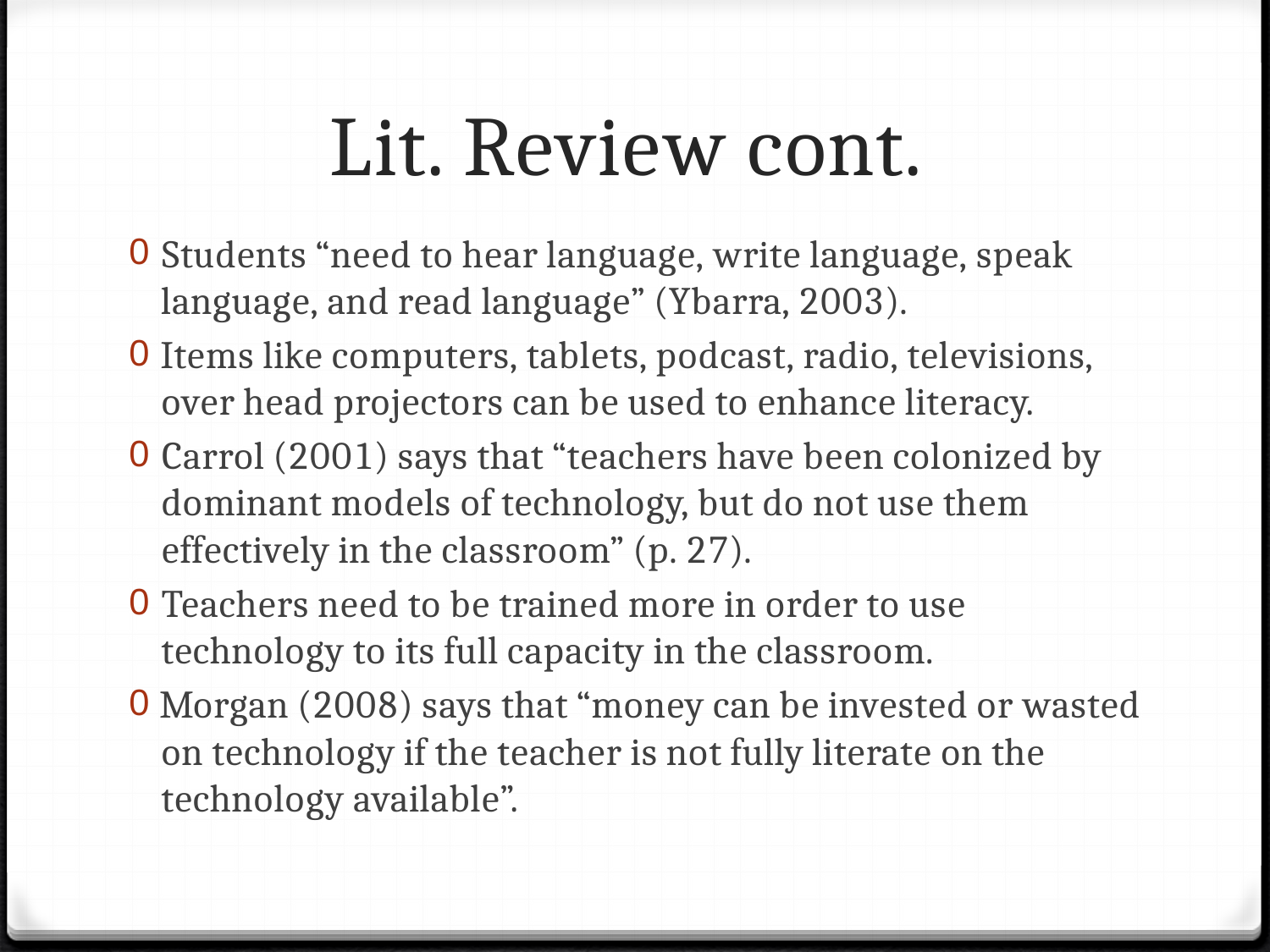

# Lit. Review cont.
Students “need to hear language, write language, speak language, and read language” (Ybarra, 2003).
Items like computers, tablets, podcast, radio, televisions, over head projectors can be used to enhance literacy.
Carrol (2001) says that “teachers have been colonized by dominant models of technology, but do not use them effectively in the classroom” (p. 27).
Teachers need to be trained more in order to use technology to its full capacity in the classroom.
Morgan (2008) says that “money can be invested or wasted on technology if the teacher is not fully literate on the technology available”.